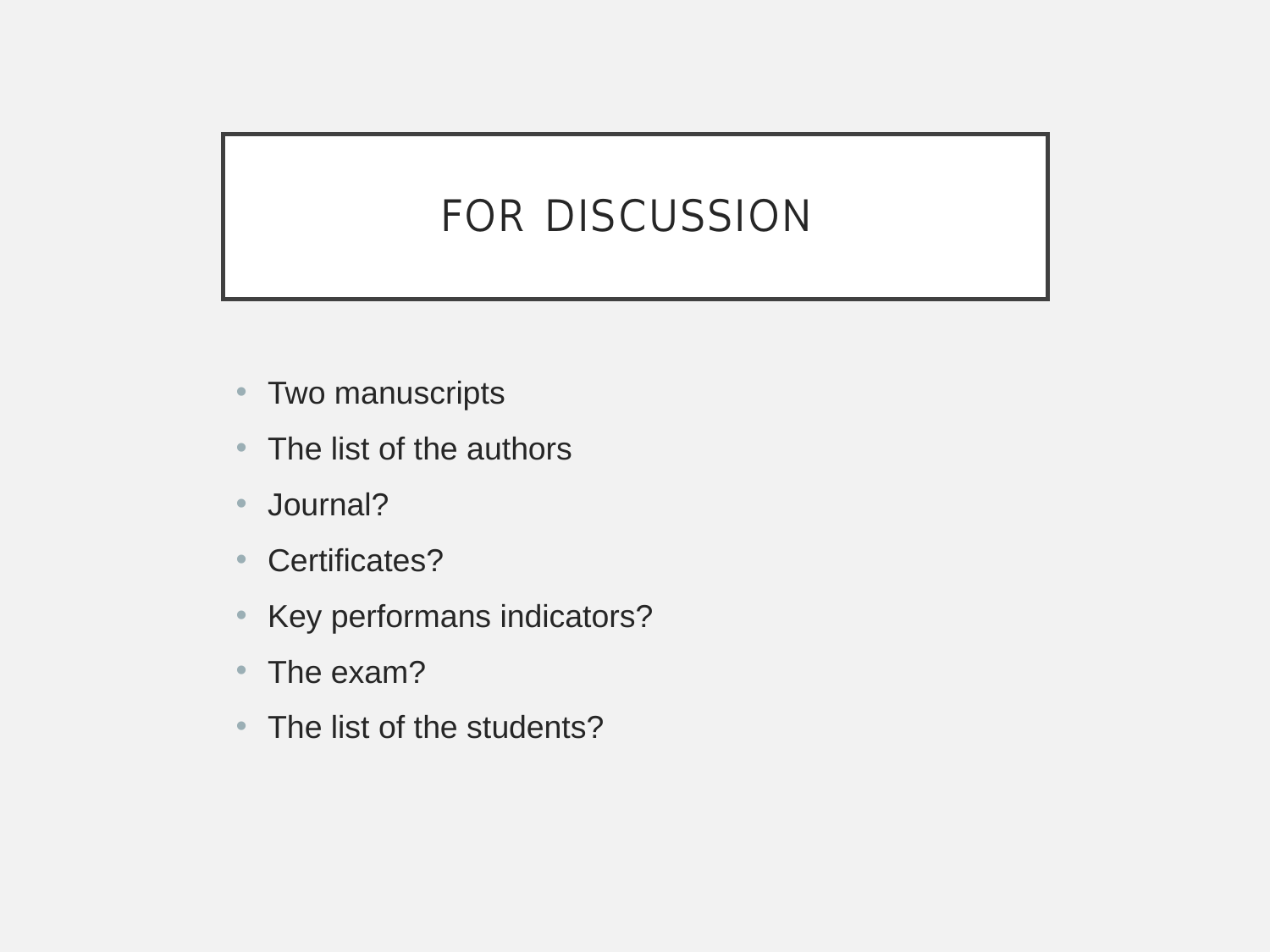

# for discussion
Two manuscripts
The list of the authors
Journal?
Certificates?
Key performans indicators?
The exam?
The list of the students?